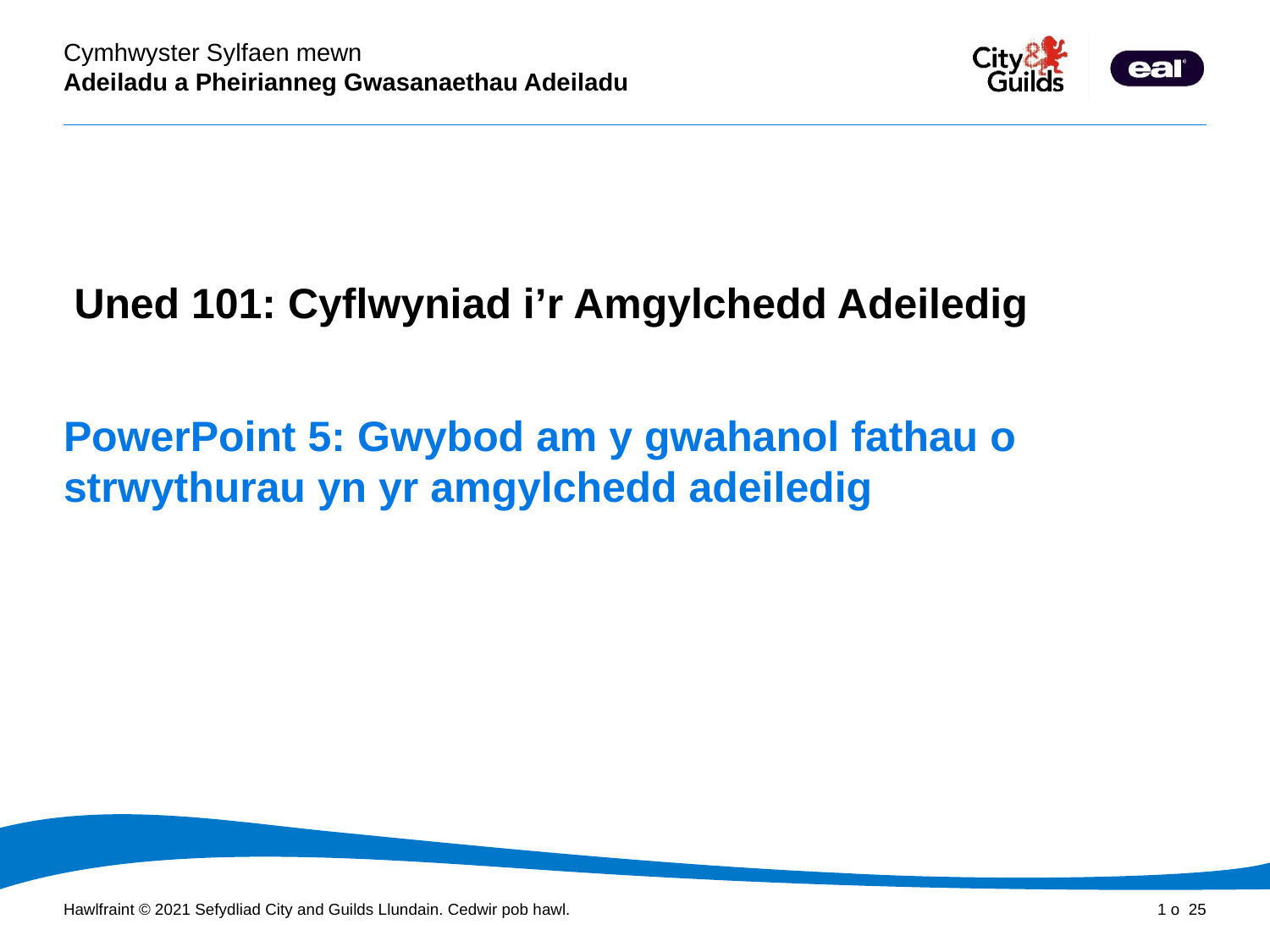

PowerPoint presentation
Uned 101: Cyflwyniad i’r Amgylchedd Adeiledig
# PowerPoint 5: Gwybod am y gwahanol fathau o strwythurau yn yr amgylchedd adeiledig